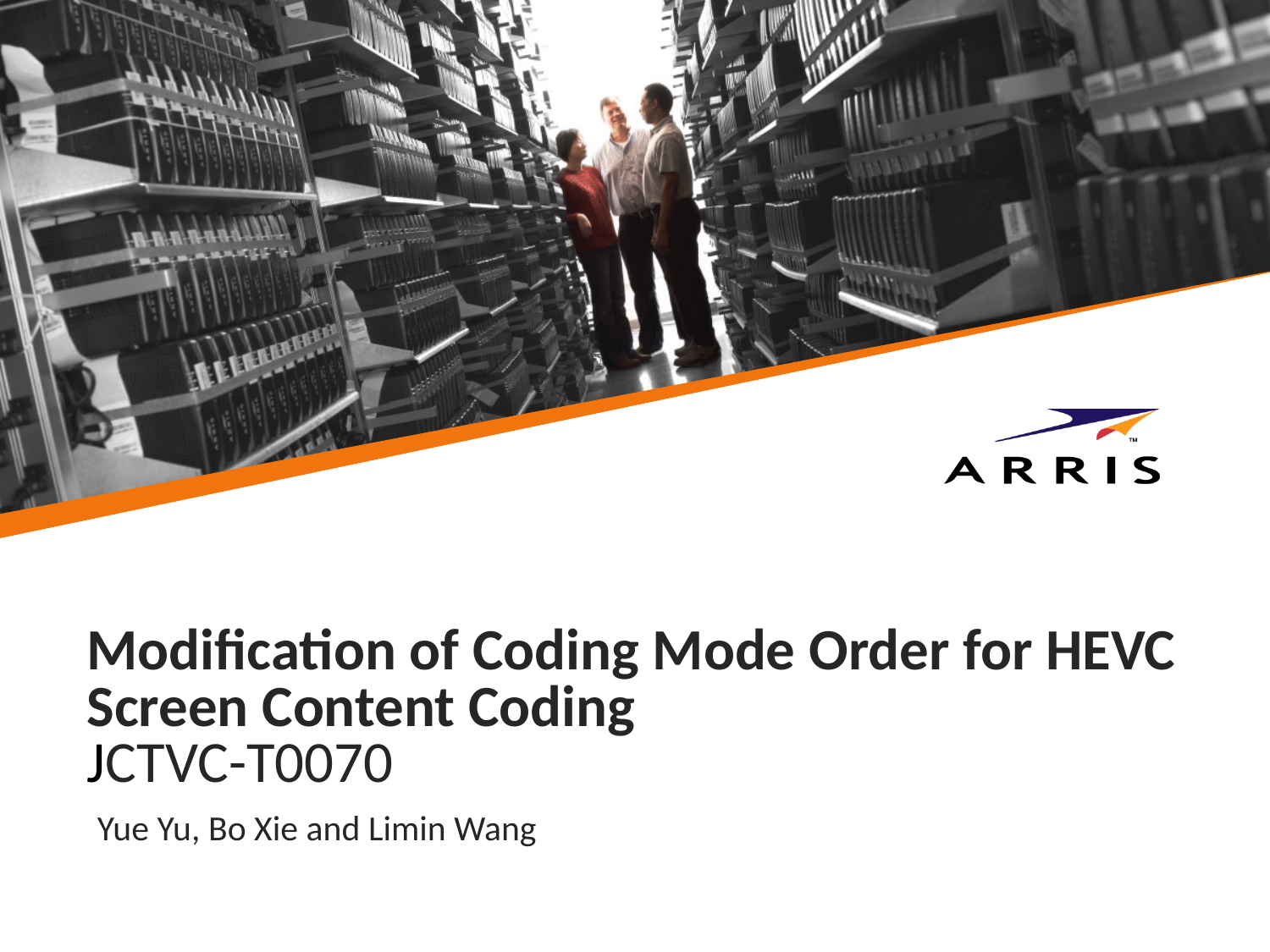

# Modification of Coding Mode Order for HEVC Screen Content Coding JCTVC-T0070
Yue Yu, Bo Xie and Limin Wang